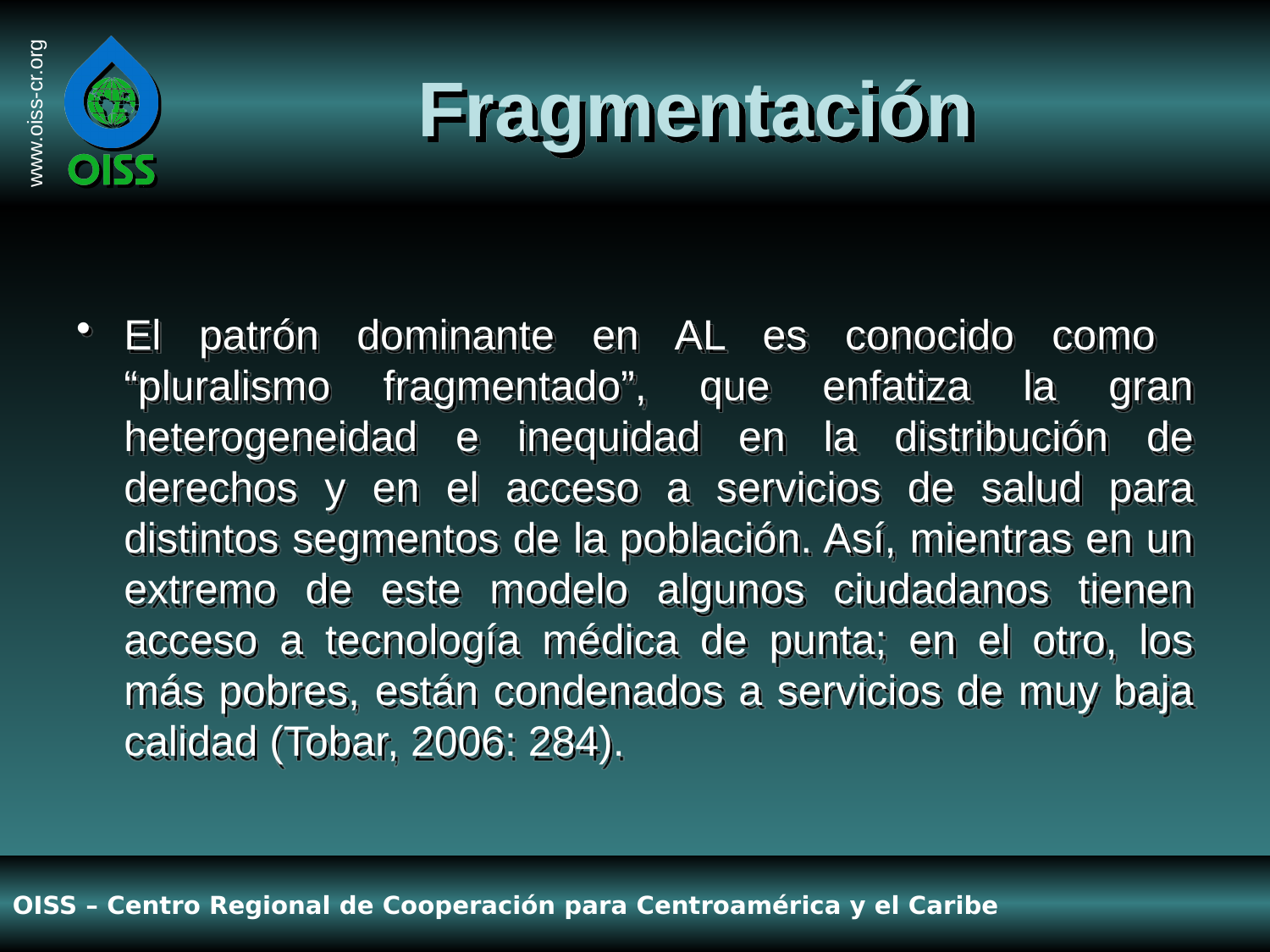

# Fragmentación
El patrón dominante en AL es conocido como  “pluralismo fragmentado”, que enfatiza la gran heterogeneidad e inequidad en la distribución de derechos y en el acceso a servicios de salud para distintos segmentos de la población. Así, mientras en un extremo de este modelo algunos ciudadanos tienen acceso a tecnología médica de punta; en el otro, los más pobres, están condenados a servicios de muy baja calidad (Tobar, 2006: 284).